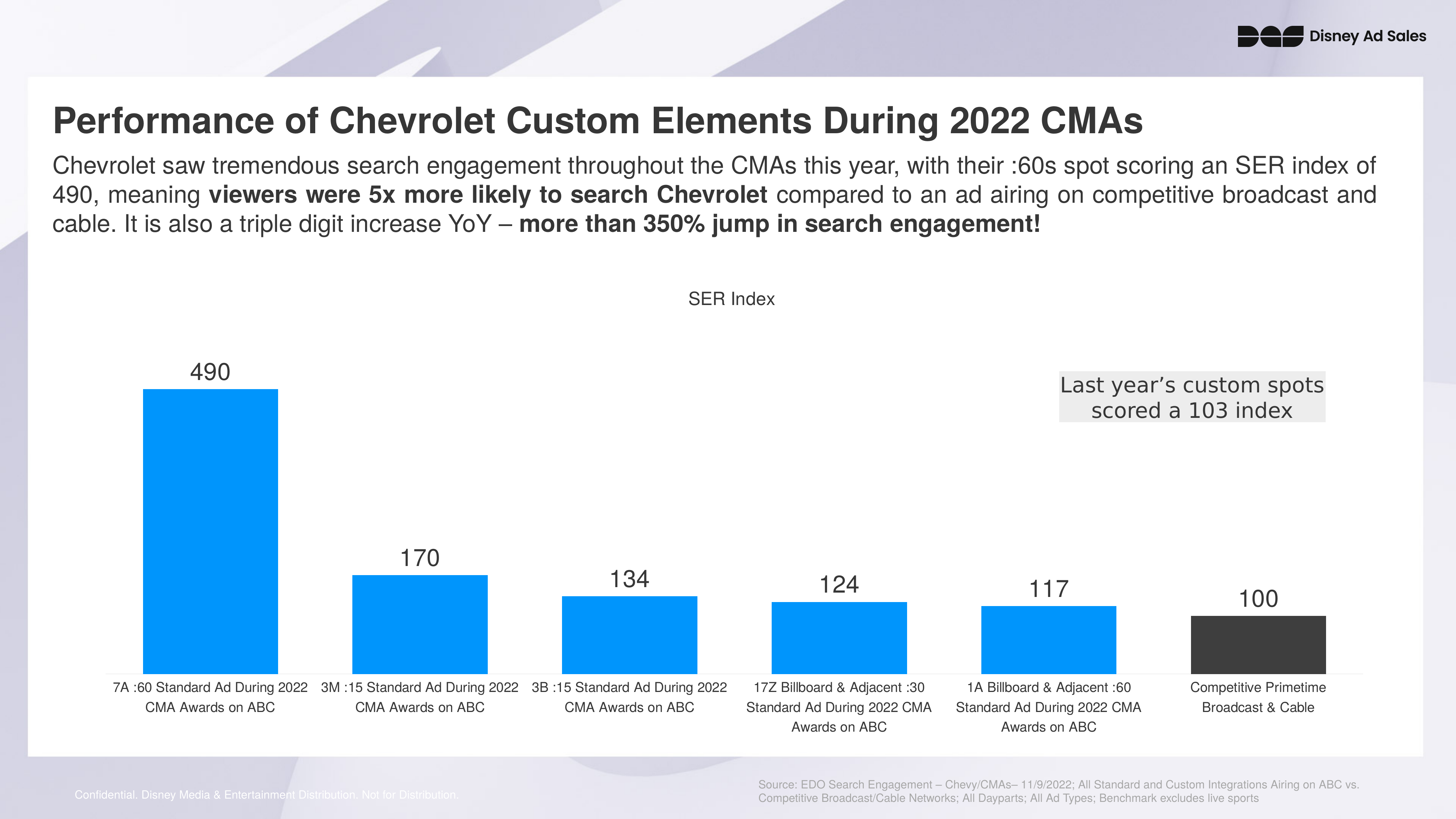

Performance of Chevrolet Custom Elements During 2022 CMAs

Chevrolet saw tremendous search engagement throughout the CMAs this year, with their :60s spot scoring an SER index of 490, meaning viewers were 5x more likely to search Chevrolet compared to an ad airing on competitive broadcast and cable. It is also a triple digit increase YoY – more than 350% jump in search engagement!

### Chart: SER Index

| Category | SER Index |
|---|---|
| 7A :60 Standard Ad During 2022 CMA Awards on ABC | 490.0 |
| 3M :15 Standard Ad During 2022 CMA Awards on ABC | 170.0 |
| 3B :15 Standard Ad During 2022 CMA Awards on ABC | 134.0 |
| 17Z Billboard & Adjacent :30 Standard Ad During 2022 CMA Awards on ABC | 124.0 |
| 1A Billboard & Adjacent :60 Standard Ad During 2022 CMA Awards on ABC | 117.0 |
| Competitive Primetime Broadcast & Cable | 100.0 |
Last year’s custom spots scored a 103 index
Source: EDO Search Engagement – Chevy/CMAs– 11/9/2022; All Standard and Custom Integrations Airing on ABC vs. Competitive Broadcast/Cable Networks; All Dayparts; All Ad Types; Benchmark excludes live sports